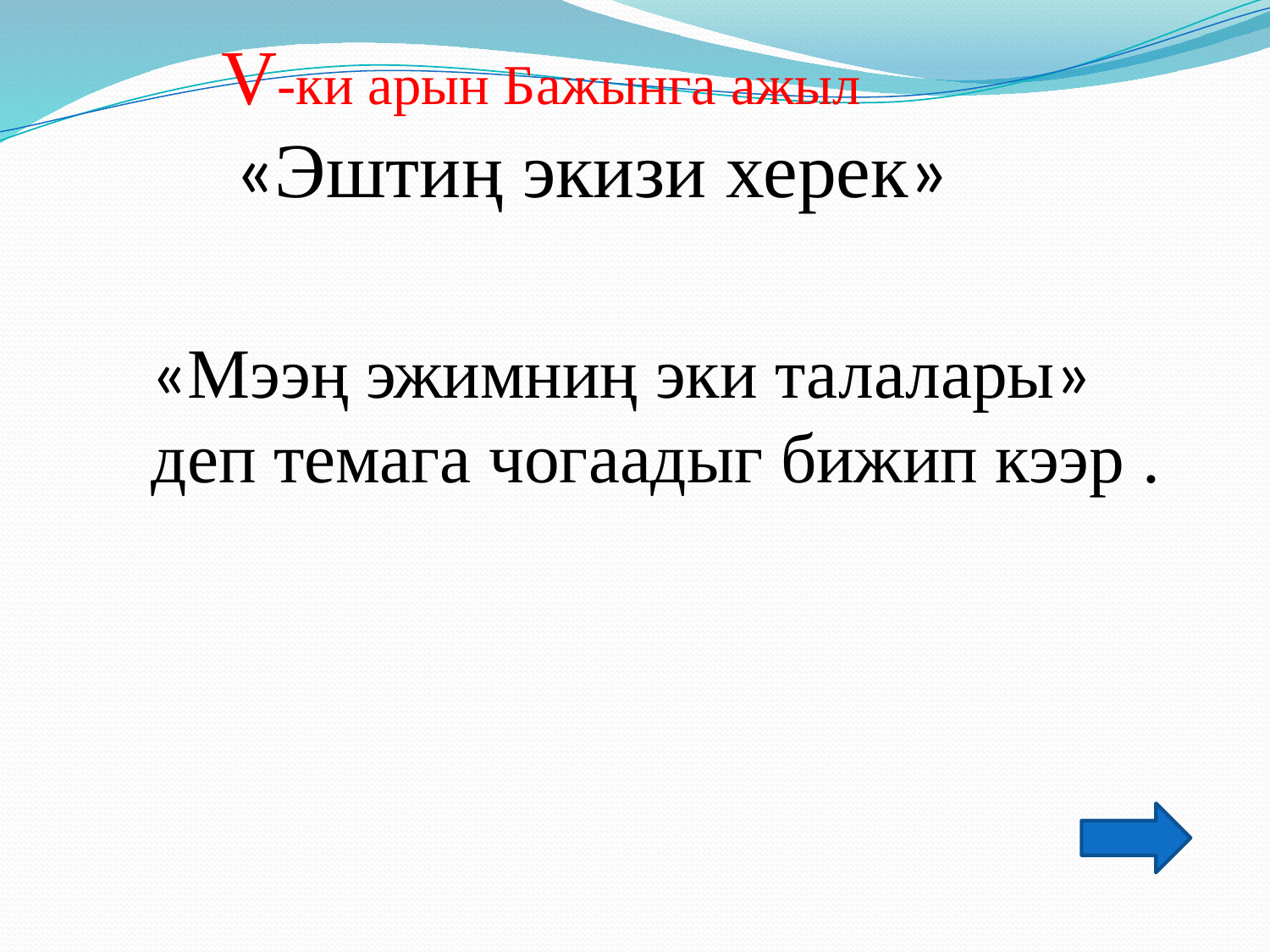

V-ки арын Бажынга ажыл
 «Эштиң экизи херек»
«Мээң эжимниң эки талалары» деп темага чогаадыг бижип кээр .